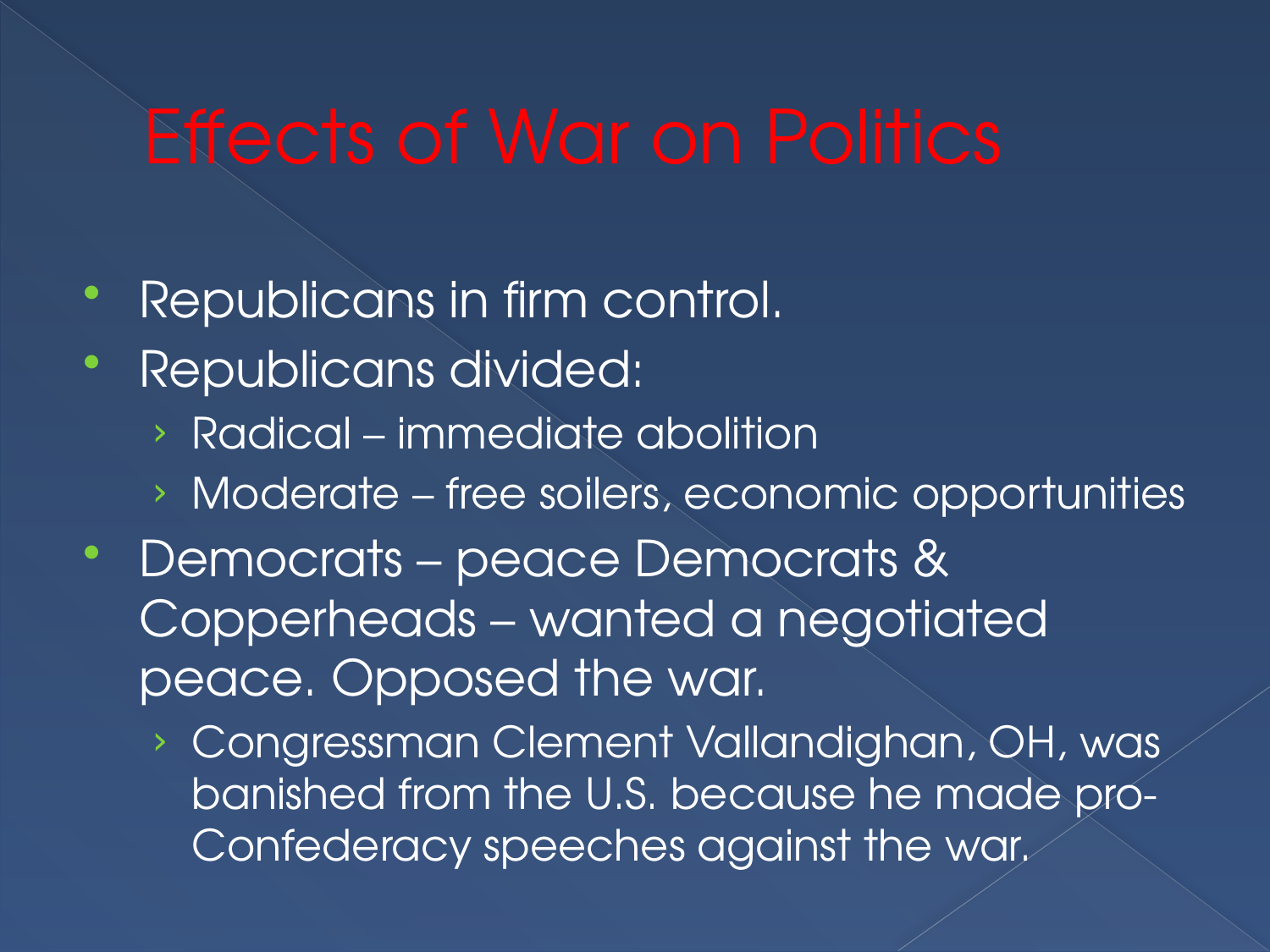

# Effects of War on Politics
Republicans in firm control.
Republicans divided:
Radical – immediate abolition
Moderate – free soilers, economic opportunities
Democrats – peace Democrats & Copperheads – wanted a negotiated peace. Opposed the war.
Congressman Clement Vallandighan, OH, was banished from the U.S. because he made pro-Confederacy speeches against the war.